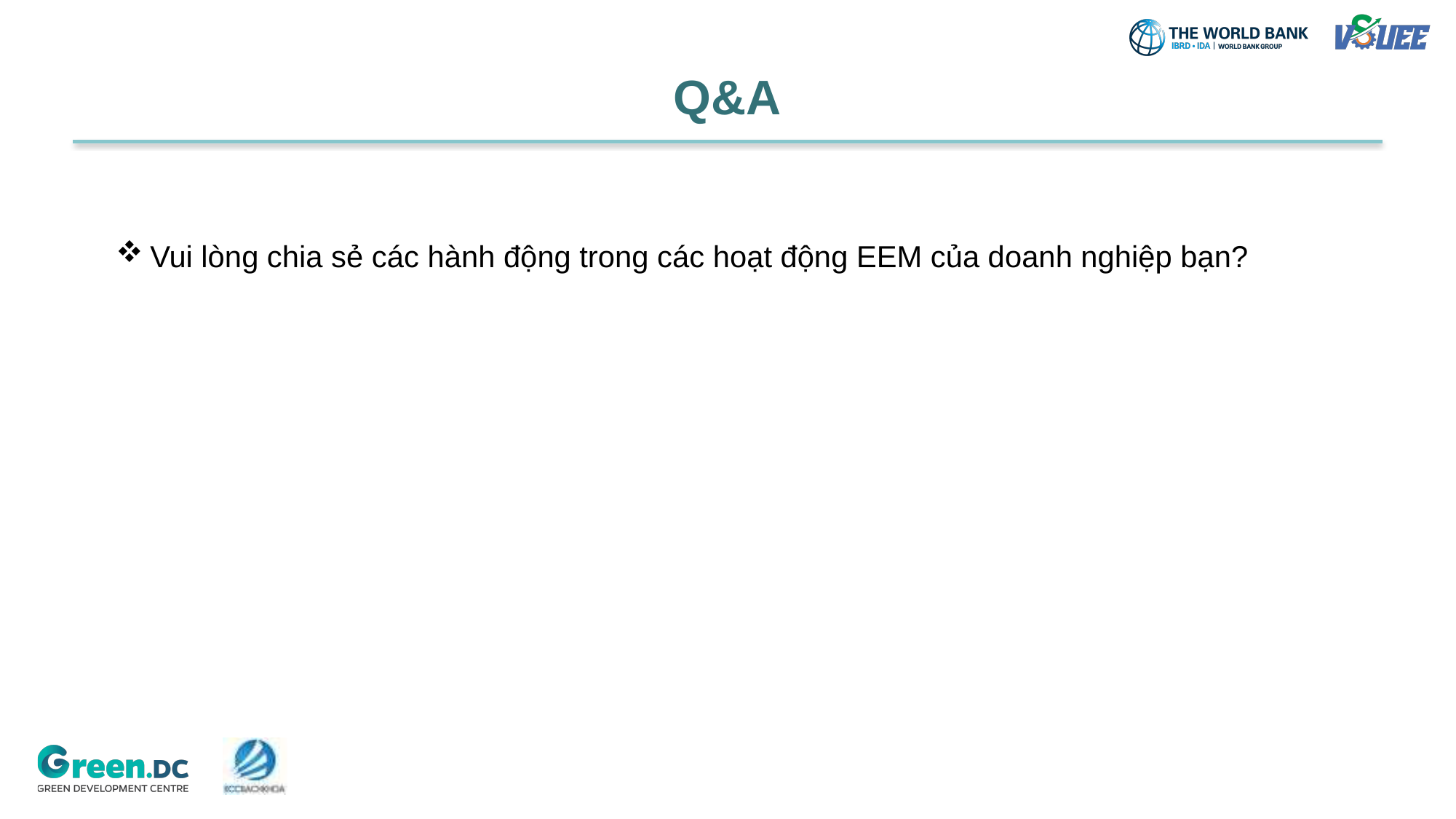

# Q&A
Vui lòng chia sẻ các hành động trong các hoạt động EEM của doanh nghiệp bạn?